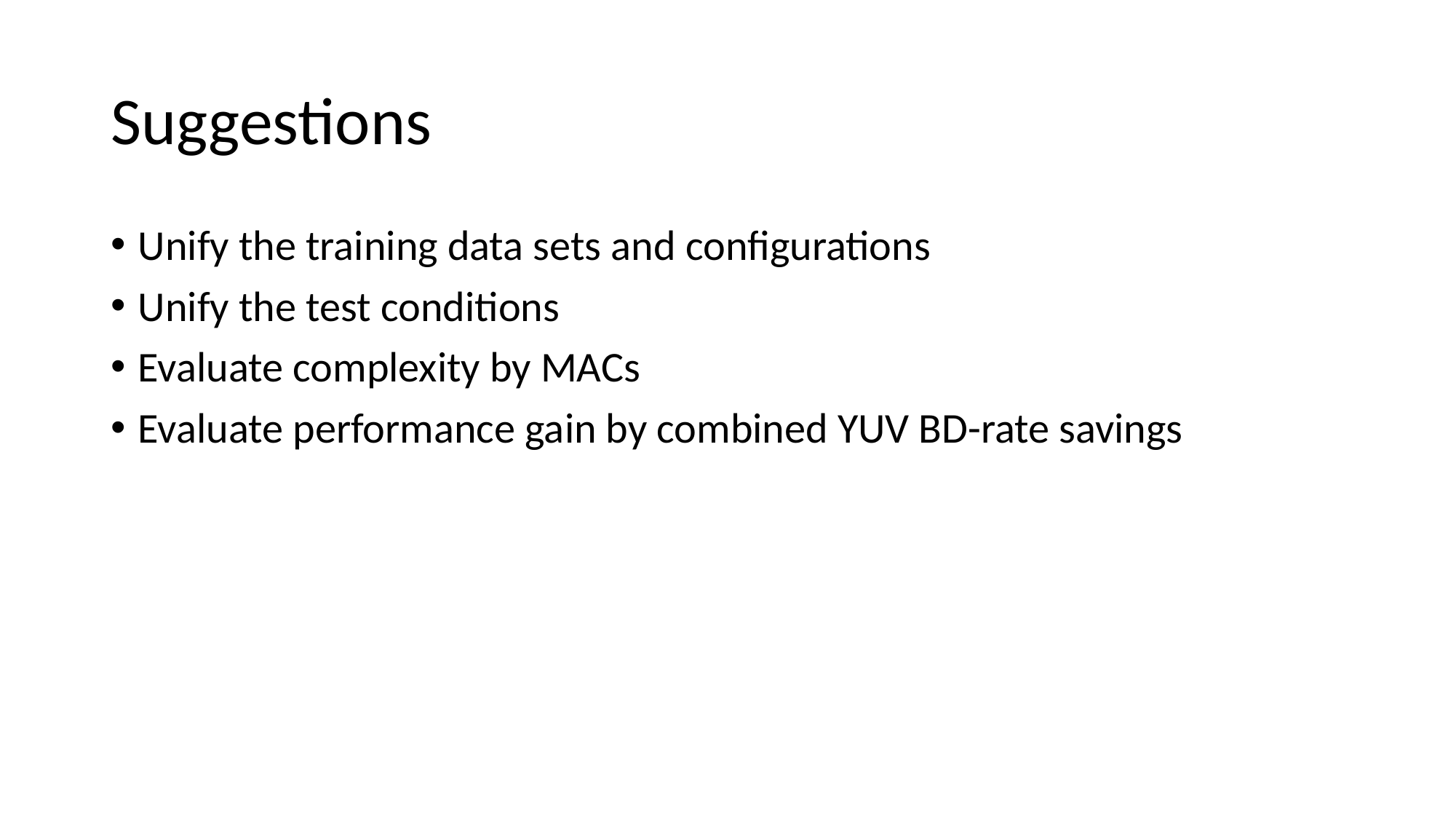

# Suggestions
Unify the training data sets and configurations
Unify the test conditions
Evaluate complexity by MACs
Evaluate performance gain by combined YUV BD-rate savings